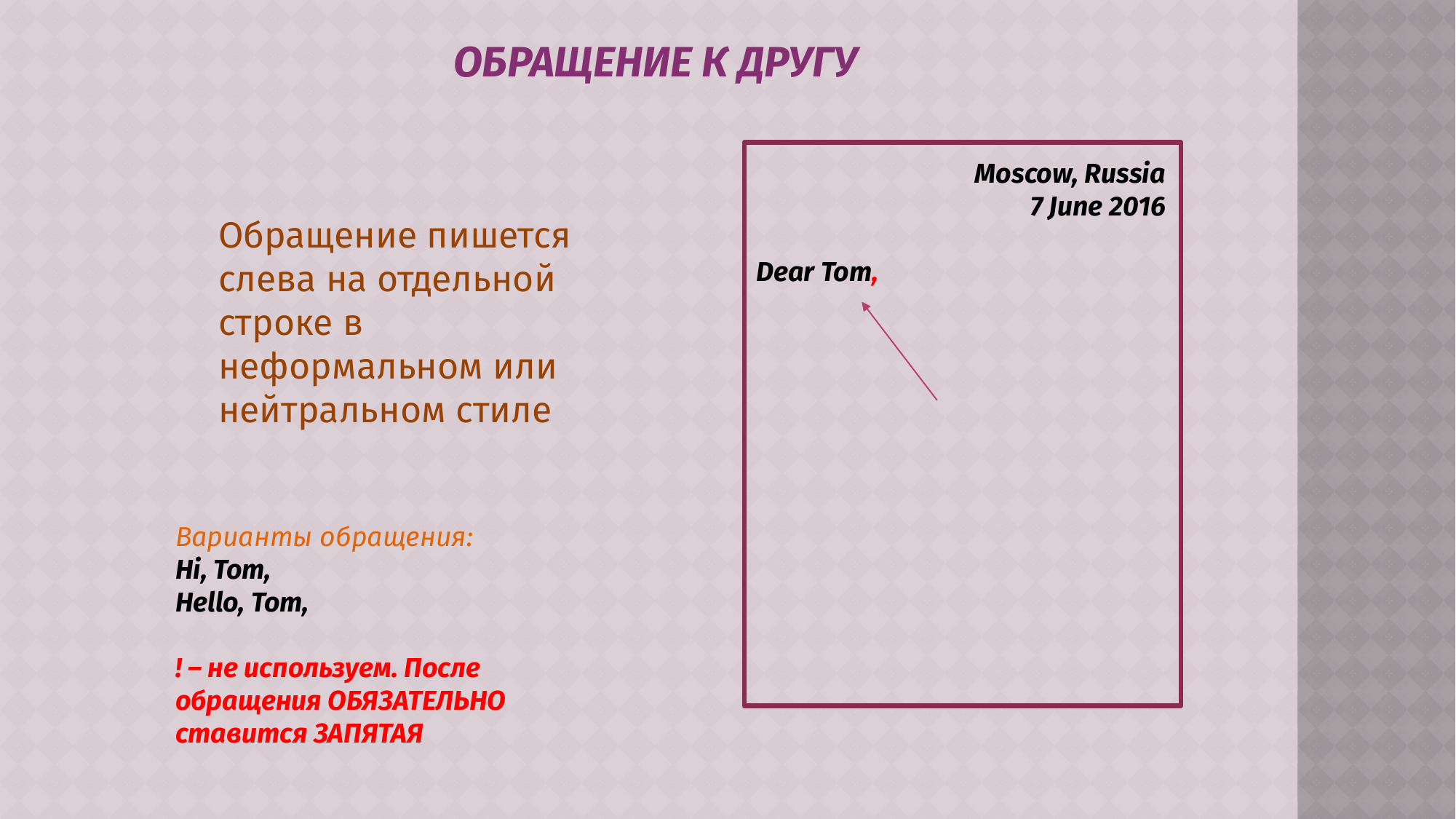

ОБРАЩЕНИЕ К ДРУГУ

Moscow, Russia
            7 June 2016

Dear Tom,

Обращение пишется слева на отдельной строке в неформальном или нейтральном стиле
Варианты обращения:
Hi, Tom,
Hello, Tom,

! – не используем. После обращения ОБЯЗАТЕЛЬНО ставится ЗАПЯТАЯ